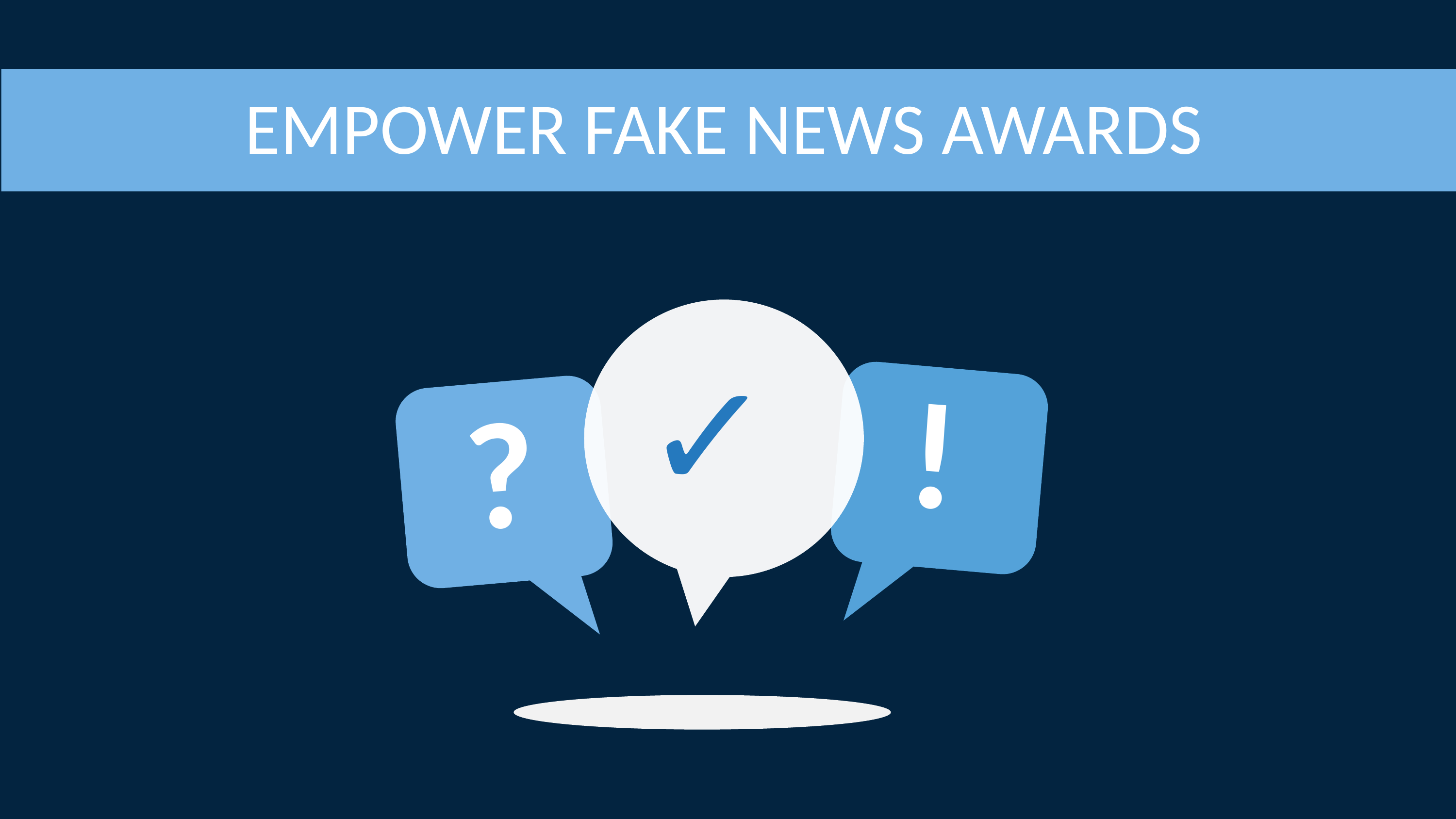

EMPOWER FAKE NEWS AWARDS

✓

!
?